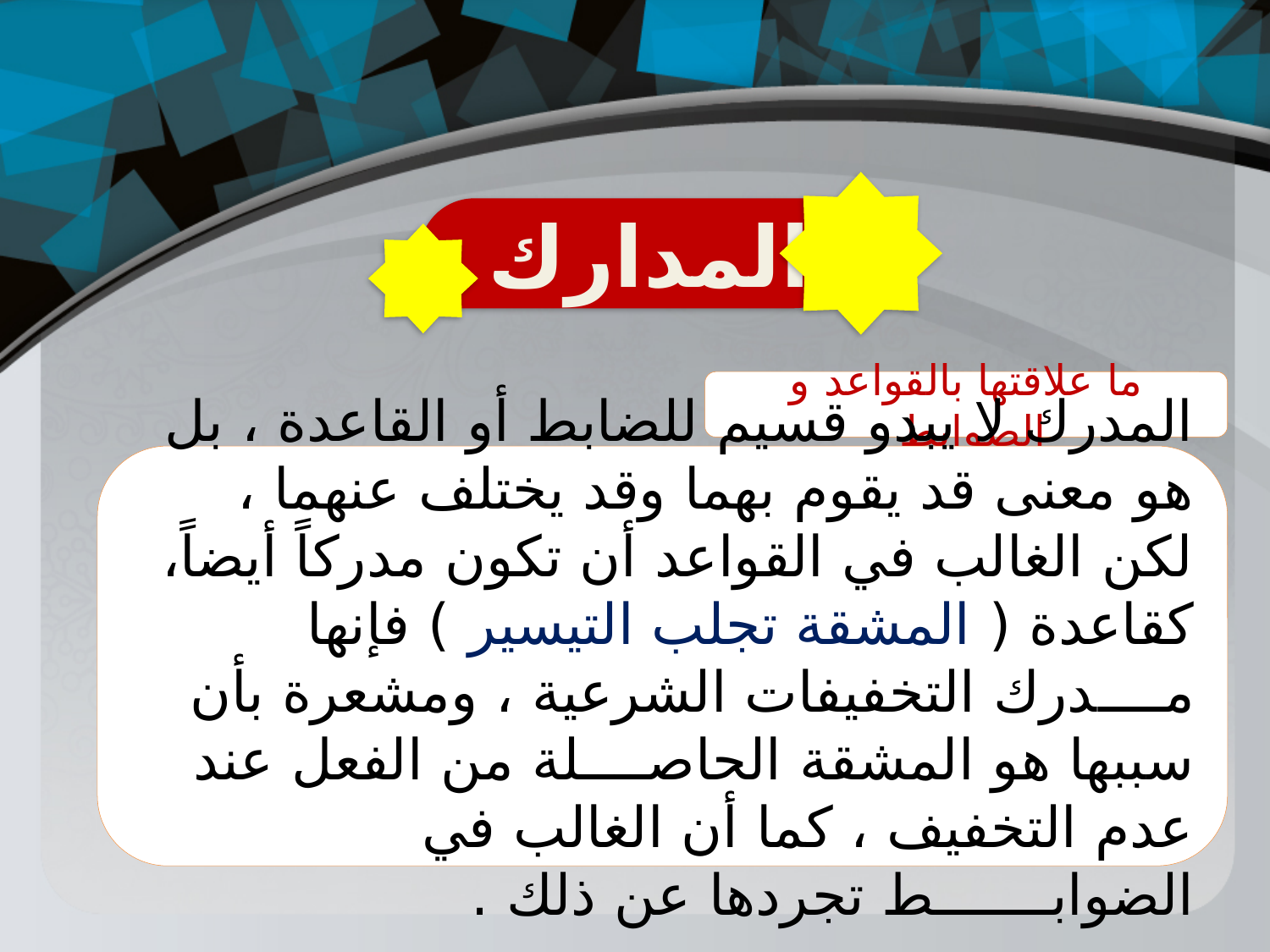

المدارك

ما علاقتها بالقواعد و الضوابط
المدرك لا يبدو قسيم للضابط أو القاعدة ، بل هو معنى قد يقوم بهما وقد يختلف عنهما ، لكن الغالب في القواعد أن تكون مدركاً أيضاً، كقاعدة ( المشقة تجلب التيسير ) فإنها مــــدرك التخفيفات الشرعية ، ومشعرة بأن سببها هو المشقة الحاصــــلة من الفعل عند عدم التخفيف ، كما أن الغالب في الضوابـــــــط تجردها عن ذلك .